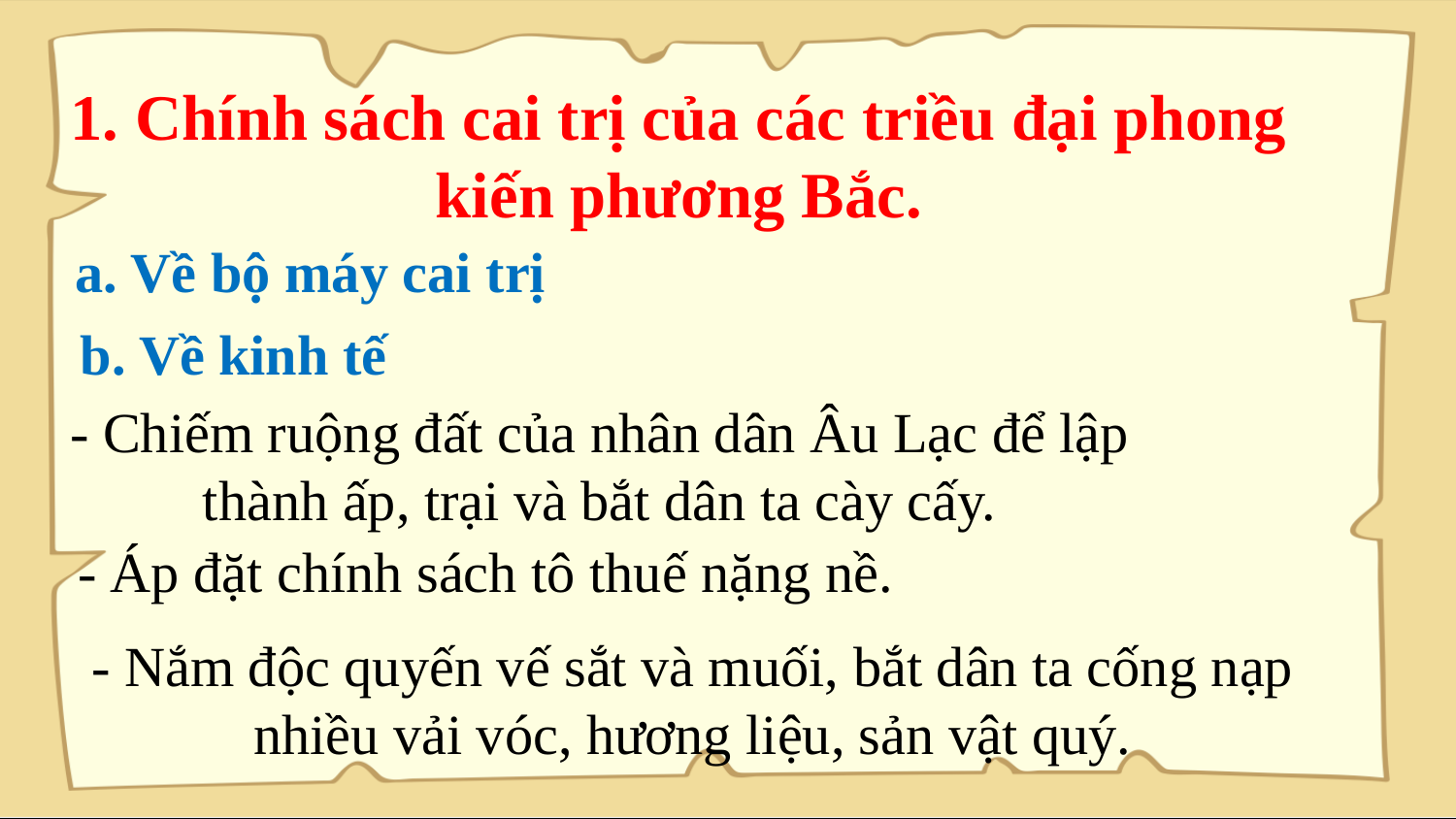

1. Chính sách cai trị của các triều đại phong kiến phương Bắc.
a. Về bộ máy cai trị
b. Về kinh tế
- Chiếm ruộng đất của nhân dân Âu Lạc để lập thành ấp, trại và bắt dân ta cày cấy.
- Áp đặt chính sách tô thuế nặng nề.
- Nắm độc quyến vế sắt và muối, bắt dân ta cống nạp nhiều vải vóc, hương liệu, sản vật quý.